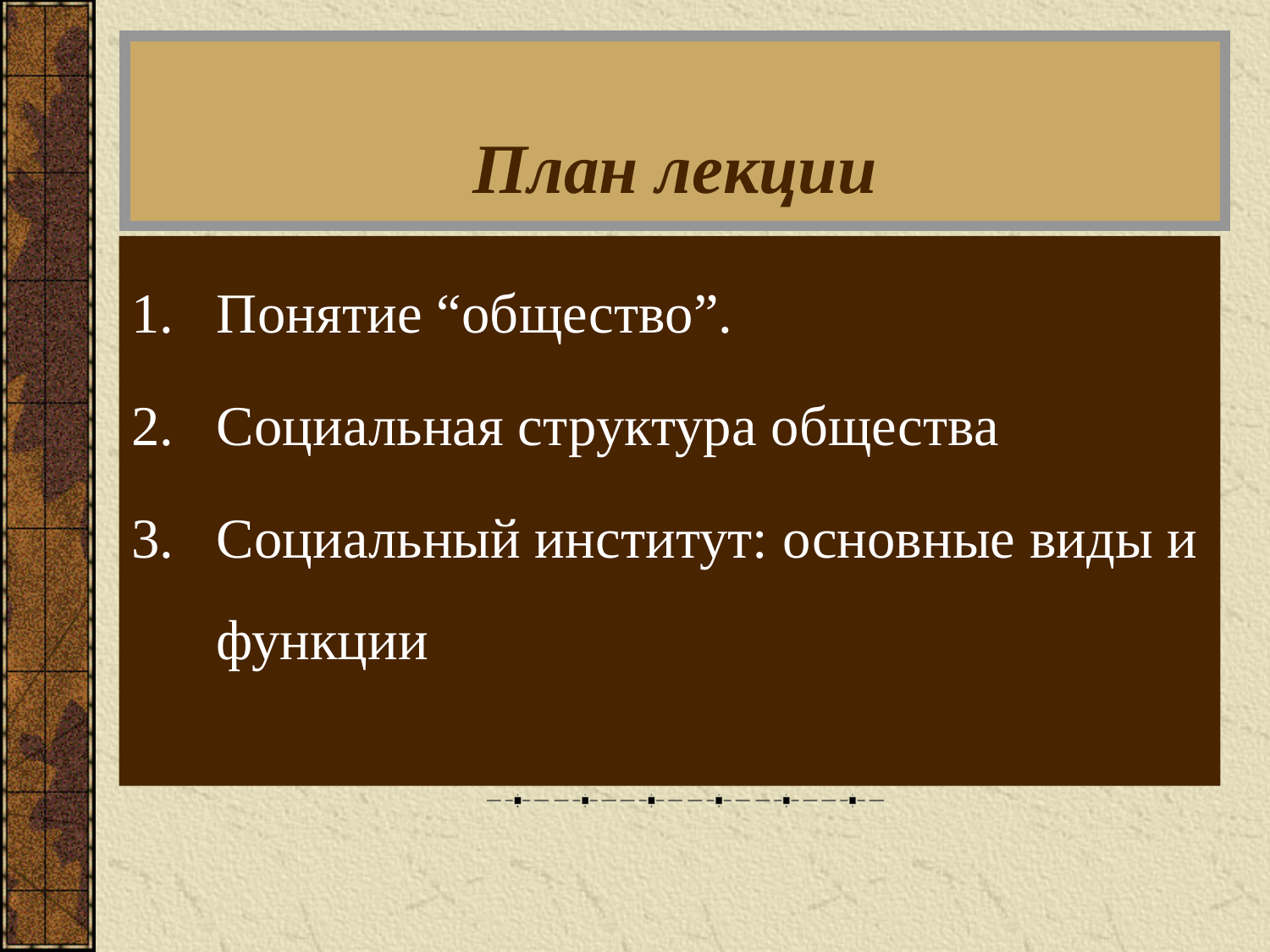

# План лекции
1.   Понятие “общество”.
2.   Социальная структура общества
3.   Социальный институт: основные виды и функции